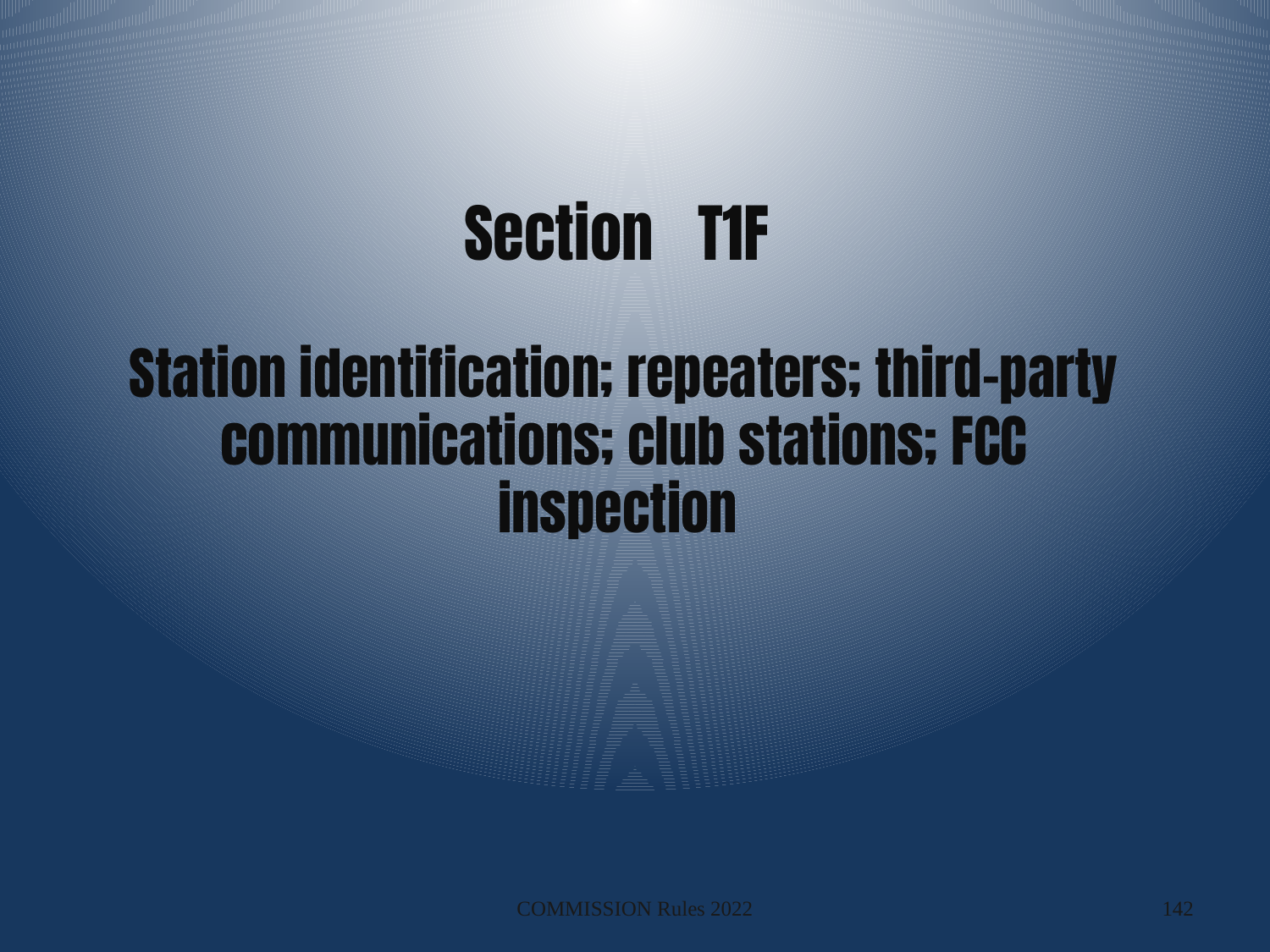

# Section   T1F Station identification; repeaters; third-party communications; club stations; FCC inspection
COMMISSION Rules 2022
142